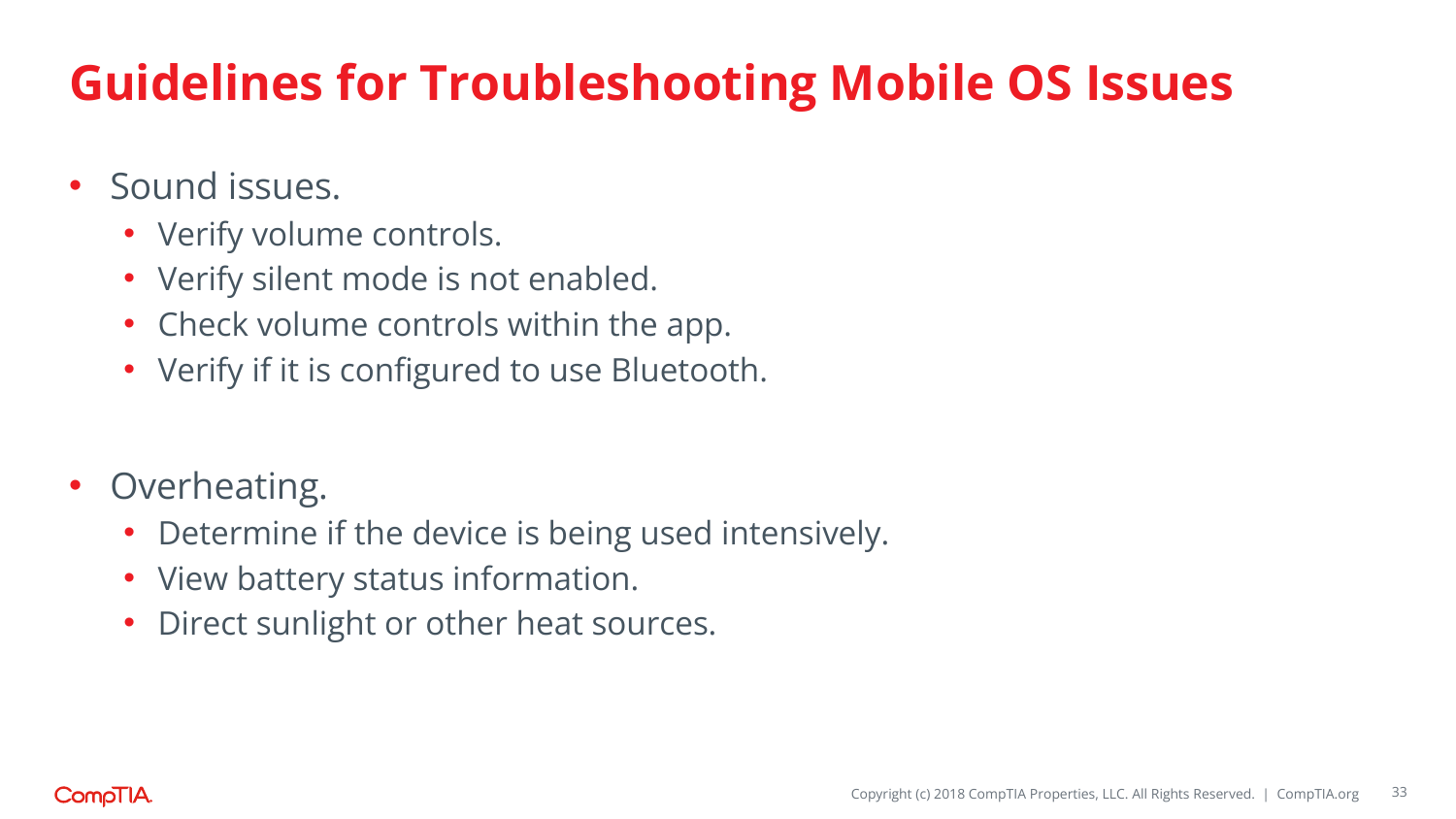

# Guidelines for Troubleshooting Mobile OS Issues
Sound issues.
Verify volume controls.
Verify silent mode is not enabled.
Check volume controls within the app.
Verify if it is configured to use Bluetooth.

Overheating.
Determine if the device is being used intensively.
View battery status information.
Direct sunlight or other heat sources.
33